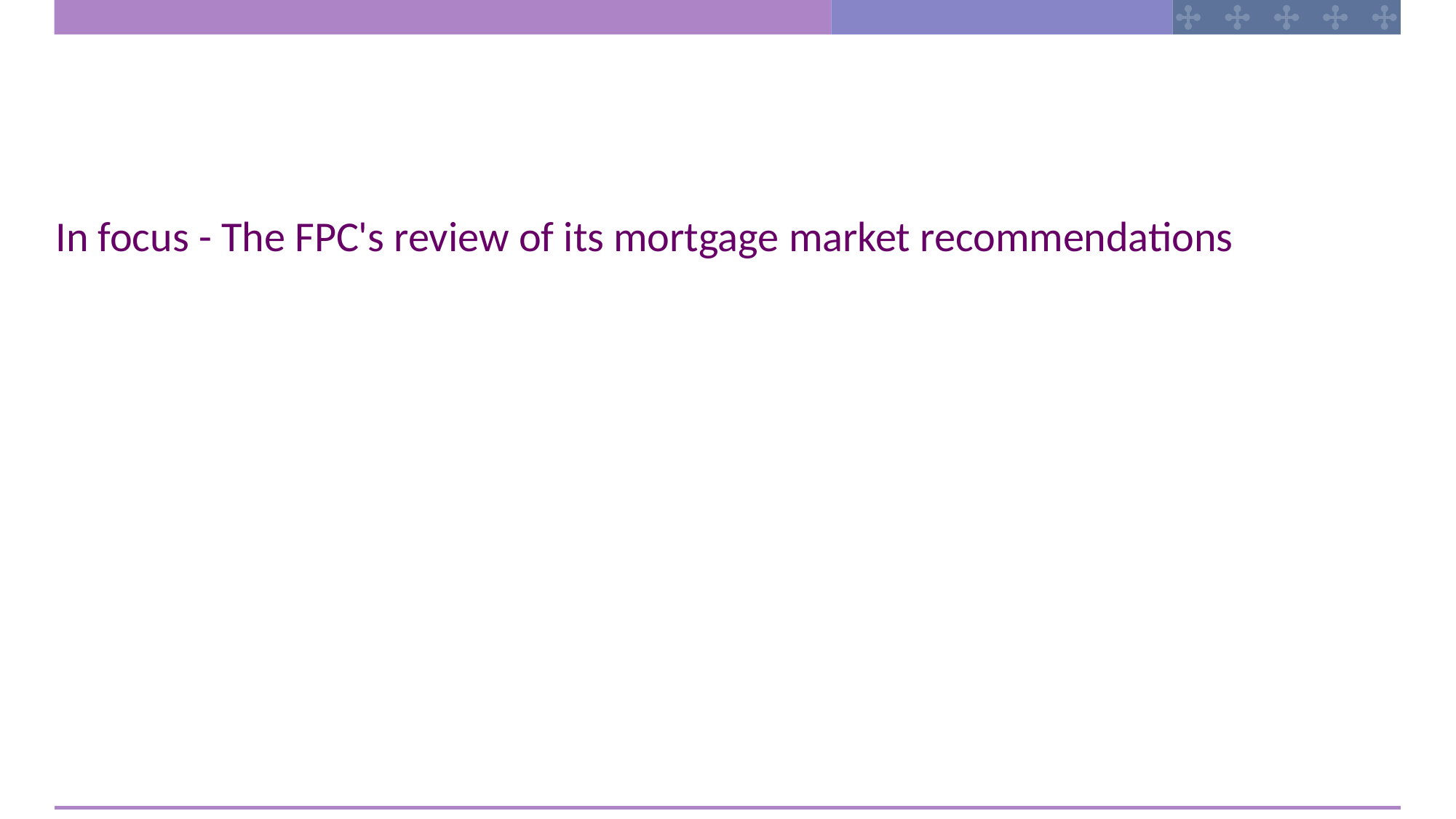

In focus - The FPC's review of its mortgage market recommendations